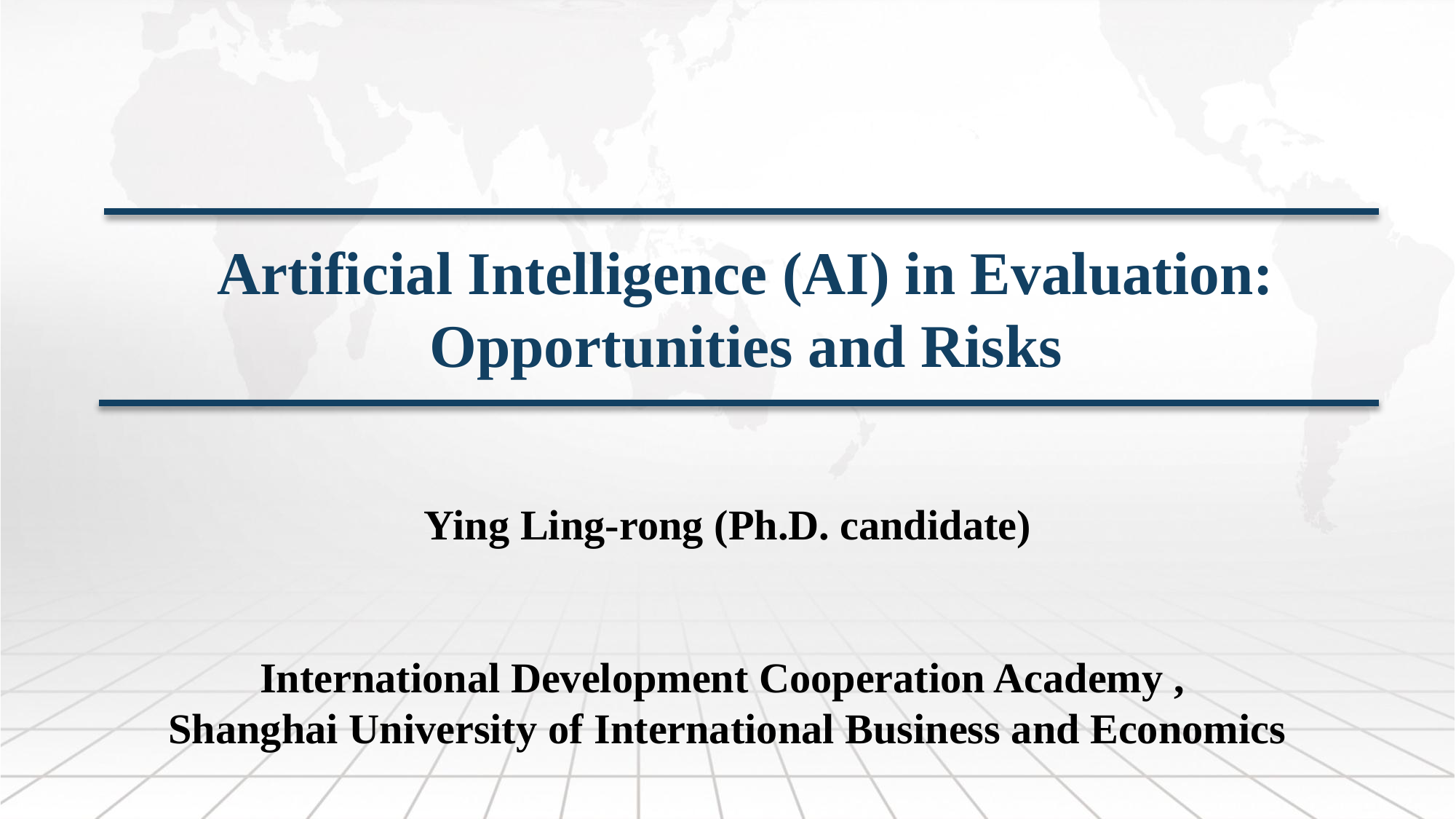

Artificial Intelligence (AI) in Evaluation: Opportunities and Risks
Ying Ling-rong (Ph.D. candidate)

International Development Cooperation Academy ,
Shanghai University of International Business and Economics